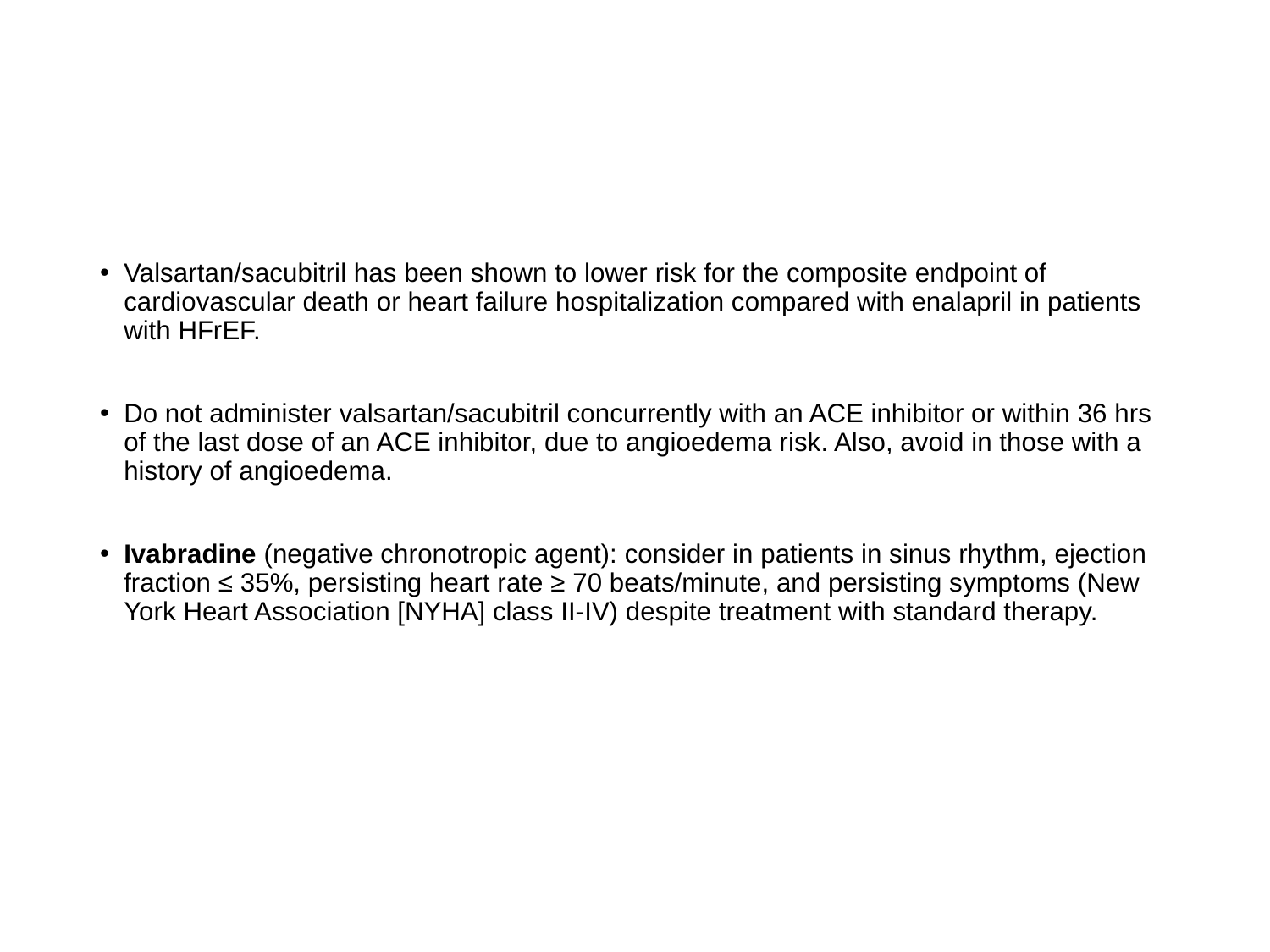

#
Valsartan/sacubitril has been shown to lower risk for the composite endpoint of cardiovascular death or heart failure hospitalization compared with enalapril in patients with HFrEF.

Do not administer valsartan/sacubitril concurrently with an ACE inhibitor or within 36 hrs of the last dose of an ACE inhibitor, due to angioedema risk. Also, avoid in those with a history of angioedema.

Ivabradine (negative chronotropic agent): consider in patients in sinus rhythm, ejection fraction ≤ 35%, persisting heart rate ≥ 70 beats/minute, and persisting symptoms (New York Heart Association [NYHA] class II-IV) despite treatment with standard therapy.